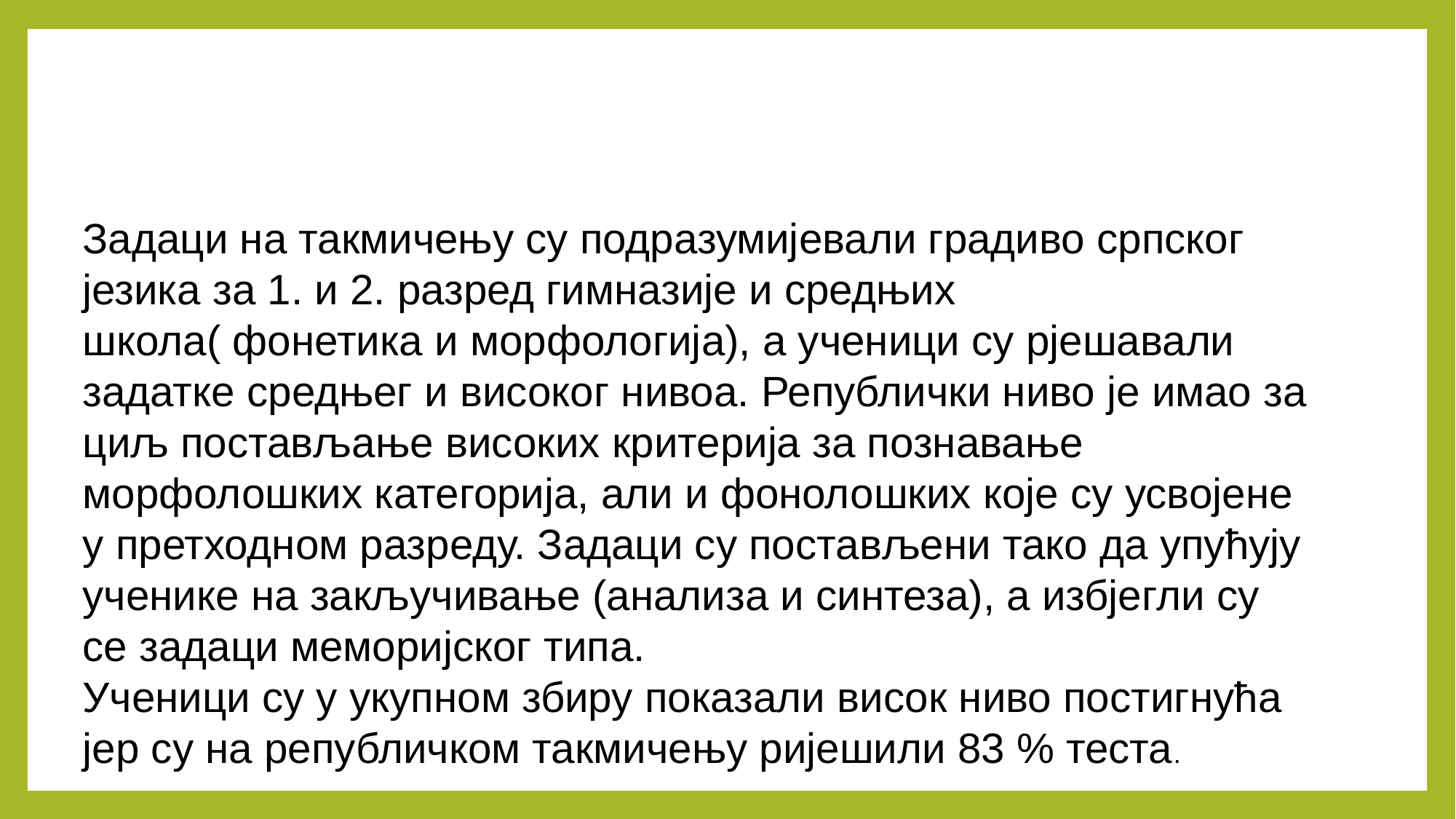

Задаци на такмичењу су подразумијевали градиво српског језика за 1. и 2. разред гимназије и средњих школа( фонетика и морфологија), а ученици су рјешавали задатке средњег и високог нивоа. Републички ниво је имао за циљ постављање високих критерија за познавање морфолошких категорија, али и фонолошких које су усвојене у претходном разреду. Задаци су постављени тако да упућују ученике на закључивање (анализа и синтеза), а избјегли су се задаци меморијског типа.
Ученици су у укупном збиру показали висок ниво постигнућа јер су на републичком такмичењу ријешили 83 % теста.